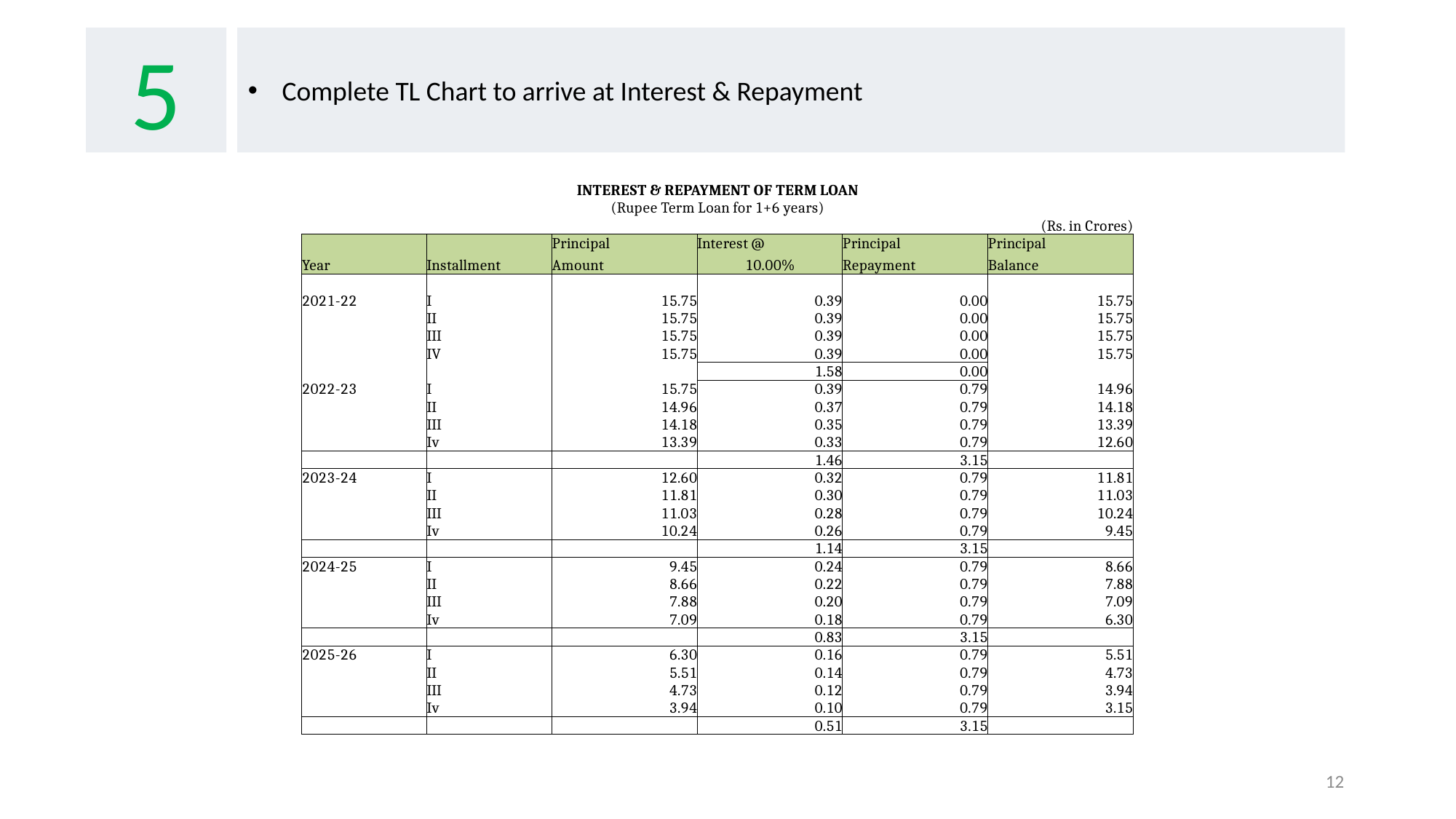

5
Complete TL Chart to arrive at Interest & Repayment
| INTEREST & REPAYMENT OF TERM LOAN |  |  |  |  |  |
| --- | --- | --- | --- | --- | --- |
| (Rupee Term Loan for 1+6 years) |  |  |  |  |  |
|  |  |  |  |  | (Rs. in Crores) |
|  |  | Principal | Interest @ | Principal | Principal |
| Year | Installment | Amount | 10.00% | Repayment | Balance |
|  |  |  |  |  |  |
| 2021-22 | I | 15.75 | 0.39 | 0.00 | 15.75 |
|  | II | 15.75 | 0.39 | 0.00 | 15.75 |
|  | III | 15.75 | 0.39 | 0.00 | 15.75 |
|  | IV | 15.75 | 0.39 | 0.00 | 15.75 |
|  |  |  | 1.58 | 0.00 |  |
| 2022-23 | I | 15.75 | 0.39 | 0.79 | 14.96 |
|  | II | 14.96 | 0.37 | 0.79 | 14.18 |
|  | III | 14.18 | 0.35 | 0.79 | 13.39 |
|  | Iv | 13.39 | 0.33 | 0.79 | 12.60 |
|  |  |  | 1.46 | 3.15 |  |
| 2023-24 | I | 12.60 | 0.32 | 0.79 | 11.81 |
|  | II | 11.81 | 0.30 | 0.79 | 11.03 |
|  | III | 11.03 | 0.28 | 0.79 | 10.24 |
|  | Iv | 10.24 | 0.26 | 0.79 | 9.45 |
|  |  |  | 1.14 | 3.15 |  |
| 2024-25 | I | 9.45 | 0.24 | 0.79 | 8.66 |
|  | II | 8.66 | 0.22 | 0.79 | 7.88 |
|  | III | 7.88 | 0.20 | 0.79 | 7.09 |
|  | Iv | 7.09 | 0.18 | 0.79 | 6.30 |
|  |  |  | 0.83 | 3.15 |  |
| 2025-26 | I | 6.30 | 0.16 | 0.79 | 5.51 |
|  | II | 5.51 | 0.14 | 0.79 | 4.73 |
|  | III | 4.73 | 0.12 | 0.79 | 3.94 |
|  | Iv | 3.94 | 0.10 | 0.79 | 3.15 |
|  |  |  | 0.51 | 3.15 |  |
12